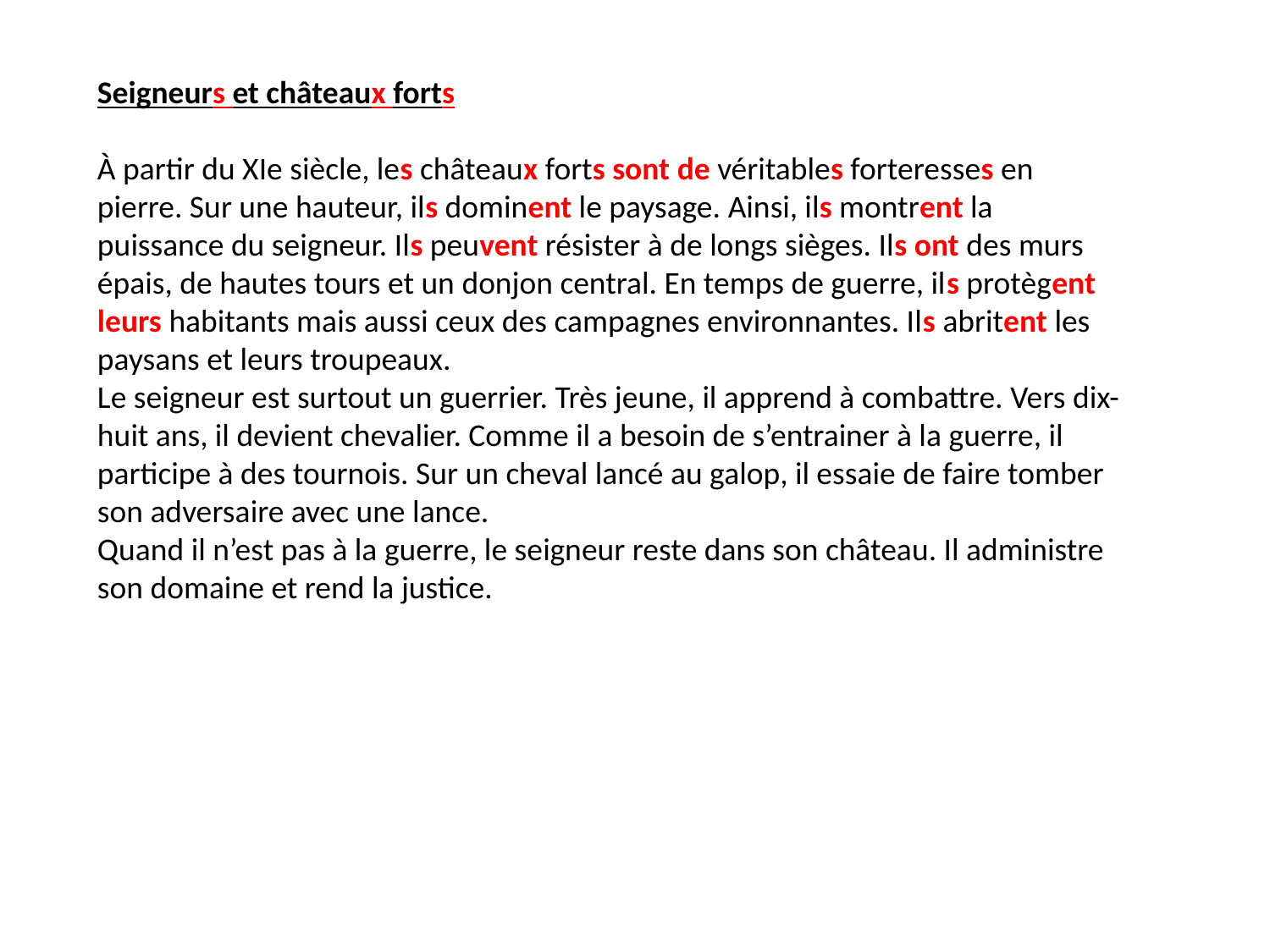

Seigneurs et châteaux forts

À partir du XIe siècle, les châteaux forts sont de véritables forteresses en pierre. Sur une hauteur, ils dominent le paysage. Ainsi, ils montrent la puissance du seigneur. Ils peuvent résister à de longs sièges. Ils ont des murs épais, de hautes tours et un donjon central. En temps de guerre, ils protègent leurs habitants mais aussi ceux des campagnes environnantes. Ils abritent les paysans et leurs troupeaux.
Le seigneur est surtout un guerrier. Très jeune, il apprend à combattre. Vers dix-huit ans, il devient chevalier. Comme il a besoin de s’entrainer à la guerre, il participe à des tournois. Sur un cheval lancé au galop, il essaie de faire tomber son adversaire avec une lance.
Quand il n’est pas à la guerre, le seigneur reste dans son château. Il administre son domaine et rend la justice.